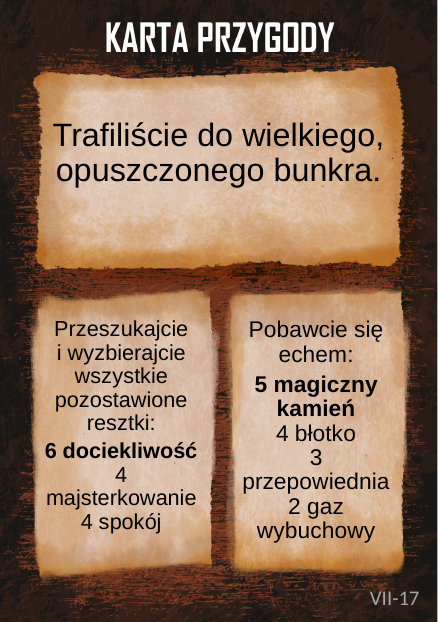

# Trafiliście do wielkiego, opuszczonego bunkra.
Przeszukajcie
i wyzbierajcie wszystkie pozostawione resztki:
6 dociekliwość
4 majsterkowanie
4 spokój
Pobawcie się echem:
5 magiczny kamień
4 błotko
3 przepowiednia
2 gaz wybuchowy
VII-17